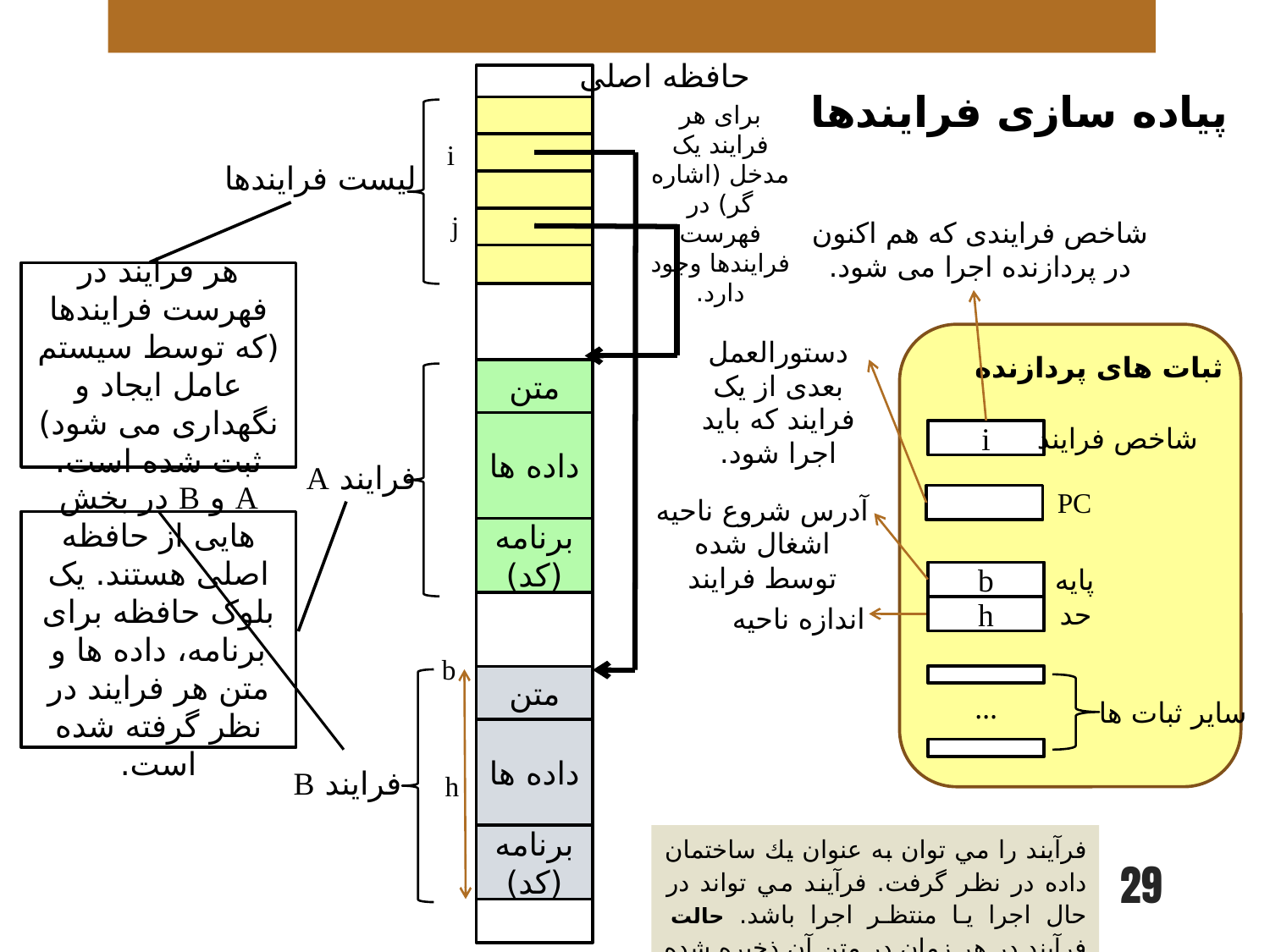

حافظه اصلی

# پیاده سازی فرایندها
برای هر فرایند یک مدخل (اشاره گر) در فهرست فرایندها وجود دارد.

i

لیست فرایندها

j

شاخص فرایندی که هم اکنون در پردازنده اجرا می شود.

هر فرایند در فهرست فرایندها (که توسط سیستم عامل ایجاد و نگهداری می شود) ثبت شده است.

دستورالعمل بعدی از یک فرایند که باید اجرا شود.
ثبات های پردازنده
متن

داده ها
شاخص فرایند
i
فرایند A
PC

آدرس شروع ناحیه اشغال شده توسط فرایند
A و B در بخش هایی از حافظه اصلی هستند. یک بلوک حافظه برای برنامه، داده ها و متن هر فرایند در نظر گرفته شده است.
برنامه (کد)
پایه
b
حد

اندازه ناحیه
h
b

متن

…
سایر ثبات ها
داده ها

فرایند B
h
برنامه (کد)
فرآيند را مي توان به عنوان يك ساختمان داده در نظر گرفت. فرآيند مي تواند در حال اجرا يا منتظر اجرا باشد. حالت فرآيند در هر زمان در متن آن ذخيره شده است.

29